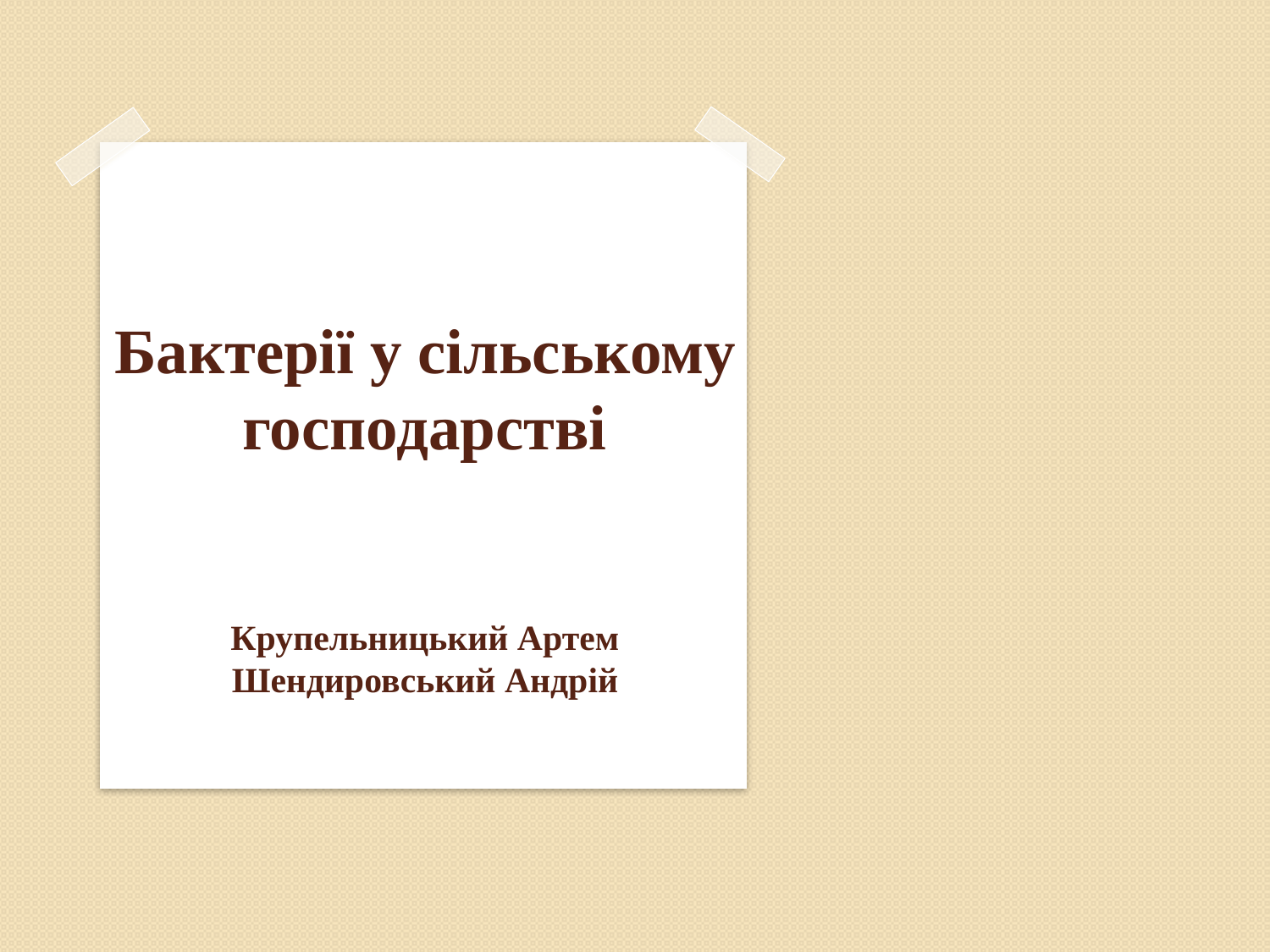

# Бактерії у сільському господарстві Крупельницький Артем Шендировський Андрій